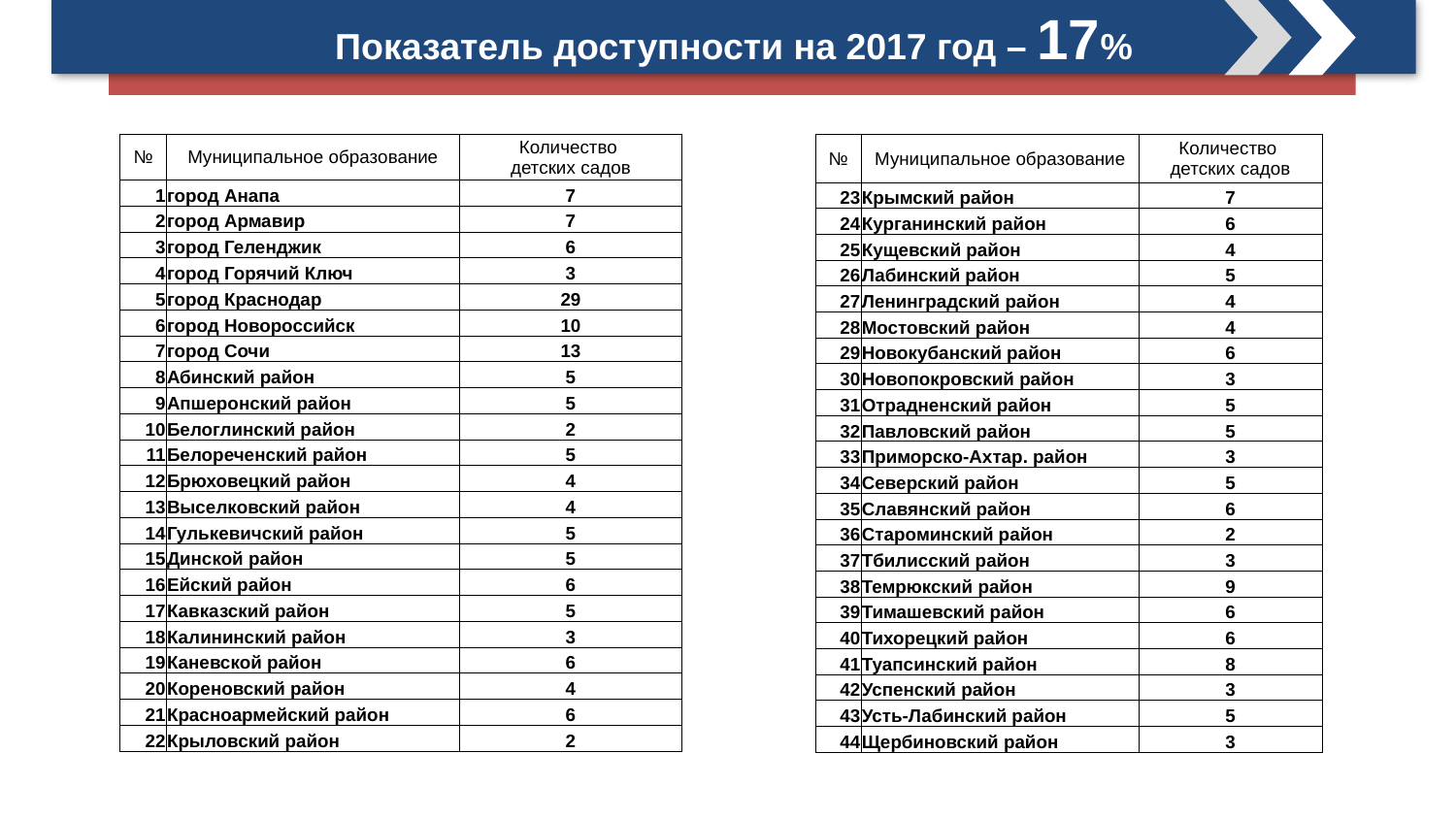

Показатель доступности на 2017 год – 17%

| № | Муниципальное образование | Количество детских садов |
| --- | --- | --- |
| 1 | город Анапа | 7 |
| 2 | город Армавир | 7 |
| 3 | город Геленджик | 6 |
| 4 | город Горячий Ключ | 3 |
| 5 | город Краснодар | 29 |
| 6 | город Новороссийск | 10 |
| 7 | город Сочи | 13 |
| 8 | Абинский район | 5 |
| 9 | Апшеронский район | 5 |
| 10 | Белоглинский район | 2 |
| 11 | Белореченский район | 5 |
| 12 | Брюховецкий район | 4 |
| 13 | Выселковский район | 4 |
| 14 | Гулькевичский район | 5 |
| 15 | Динской район | 5 |
| 16 | Ейский район | 6 |
| 17 | Кавказский район | 5 |
| 18 | Калининский район | 3 |
| 19 | Каневской район | 6 |
| 20 | Кореновский район | 4 |
| 21 | Красноармейский район | 6 |
| 22 | Крыловский район | 2 |
| № | Муниципальное образование | Количество детских садов |
| --- | --- | --- |
| 23 | Крымский район | 7 |
| 24 | Курганинский район | 6 |
| 25 | Кущевский район | 4 |
| 26 | Лабинский район | 5 |
| 27 | Ленинградский район | 4 |
| 28 | Мостовский район | 4 |
| 29 | Новокубанский район | 6 |
| 30 | Новопокровский район | 3 |
| 31 | Отрадненский район | 5 |
| 32 | Павловский район | 5 |
| 33 | Приморско-Ахтар. район | 3 |
| 34 | Северский район | 5 |
| 35 | Славянский район | 6 |
| 36 | Староминский район | 2 |
| 37 | Тбилисский район | 3 |
| 38 | Темрюкский район | 9 |
| 39 | Тимашевский район | 6 |
| 40 | Тихорецкий район | 6 |
| 41 | Туапсинский район | 8 |
| 42 | Успенский район | 3 |
| 43 | Усть-Лабинский район | 5 |
| 44 | Щербиновский район | 3 |